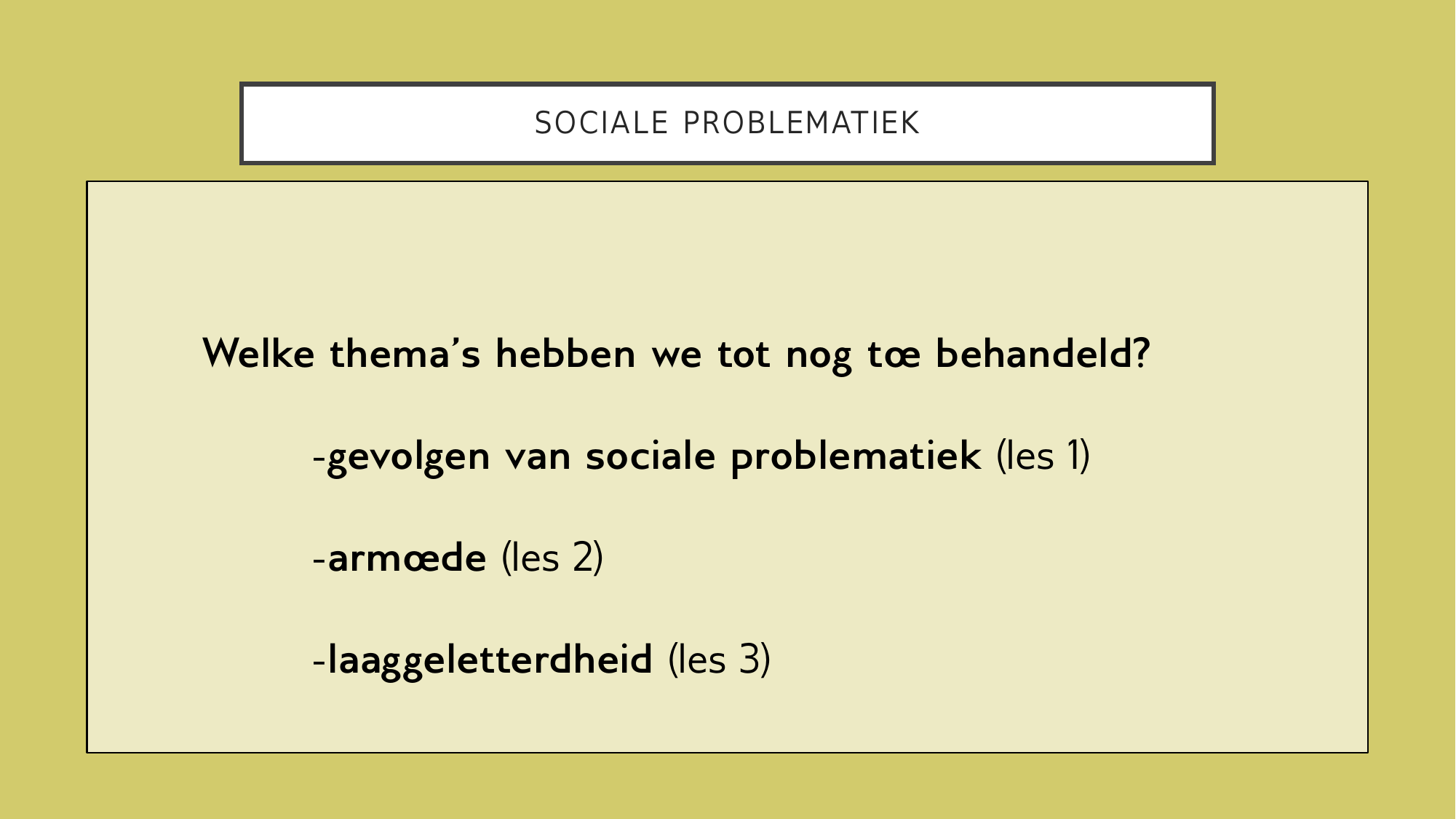

# Sociale problematiek

Welke thema’s hebben we tot nog toe behandeld?

	-gevolgen van sociale problematiek (les 1)

	-armoede (les 2)

	-laaggeletterdheid (les 3)